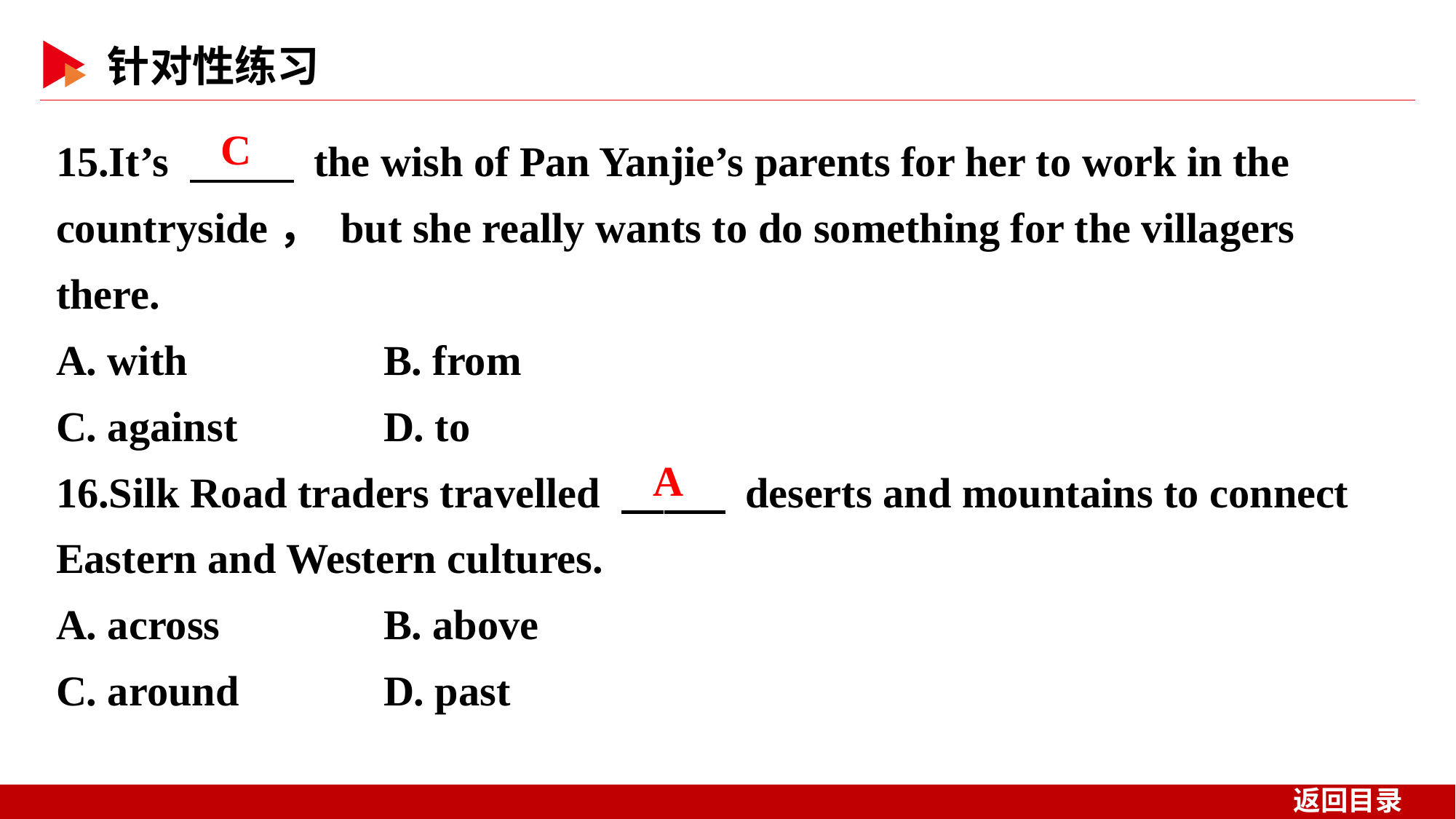

15.It’s 　  　 the wish of Pan Yanjie’s parents for her to work in the countryside， but she really wants to do something for the villagers there.
A. with                	B. from
C. against       	D. to
16.Silk Road traders travelled 　  　 deserts and mountains to connect Eastern and Western cultures.
A. across           	B. above
C. around        	D. past
C
A